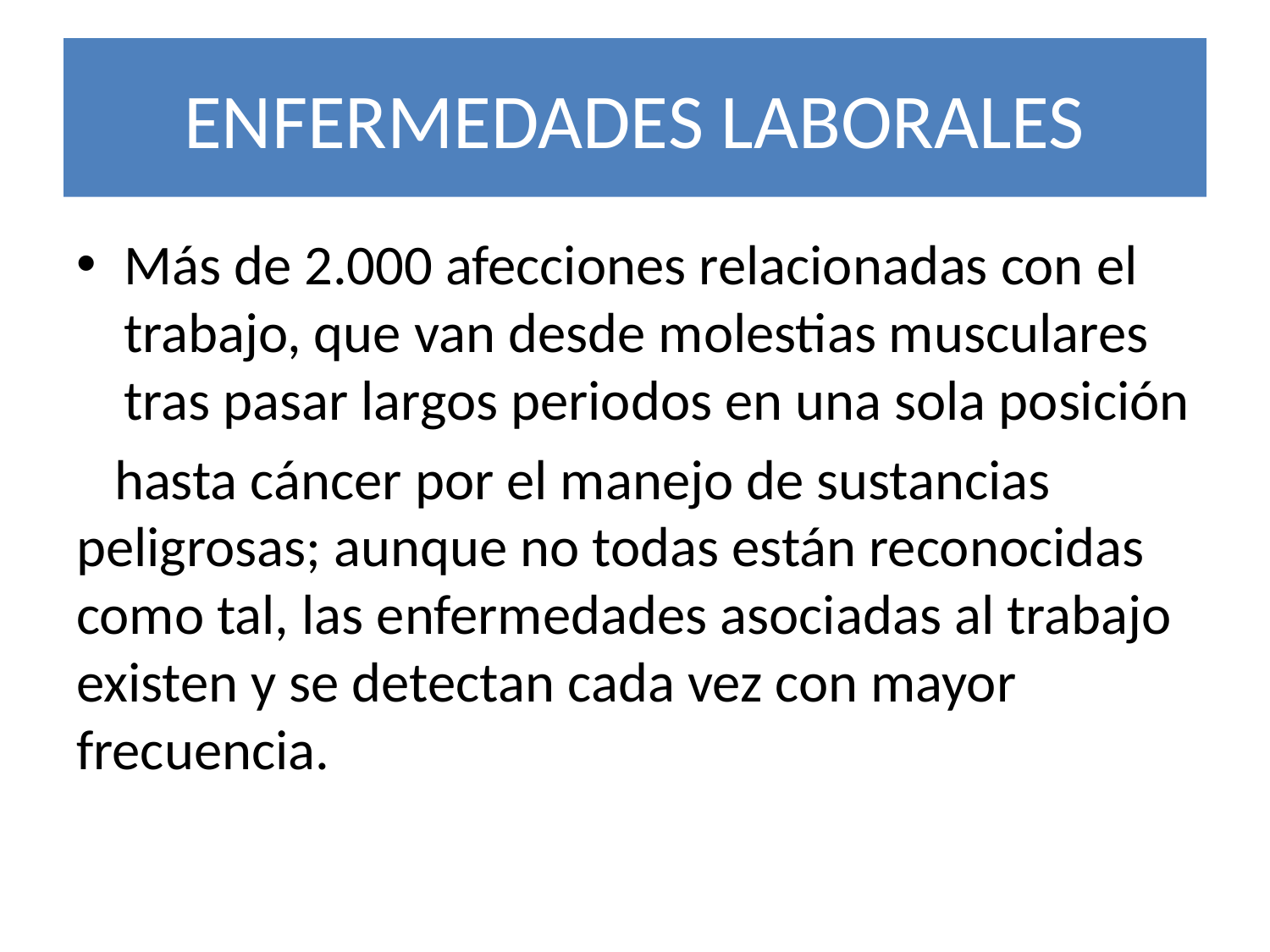

# ENFERMEDADES LABORALES
Más de 2.000 afecciones relacionadas con el trabajo, que van desde molestias musculares tras pasar largos periodos en una sola posición
   hasta cáncer por el manejo de sustancias          peligrosas; aunque no todas están reconocidas    como tal, las enfermedades asociadas al trabajo existen y se detectan cada vez con mayor frecuencia.